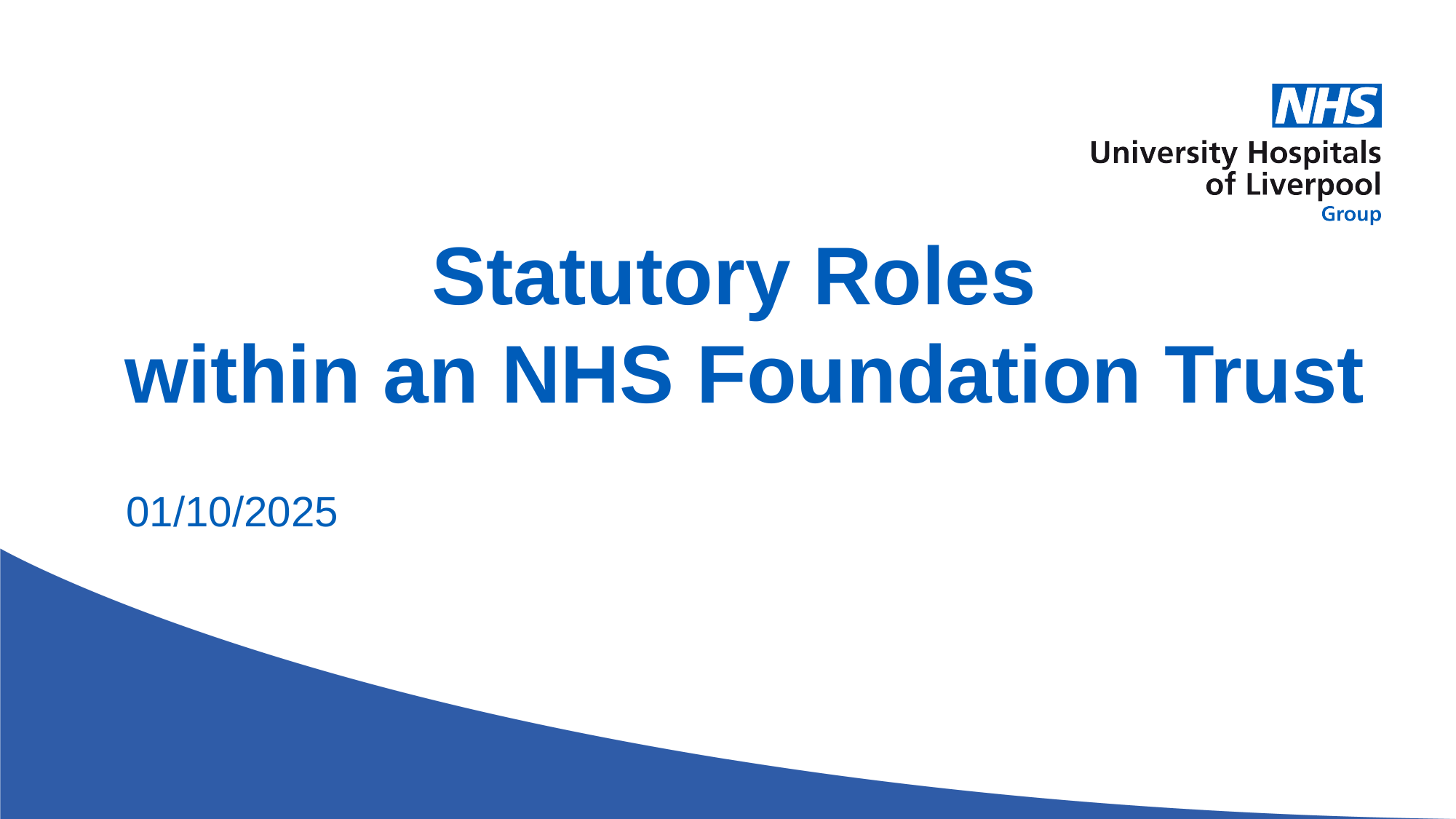

Statutory Roles
within an NHS Foundation Trust

01/10/2025